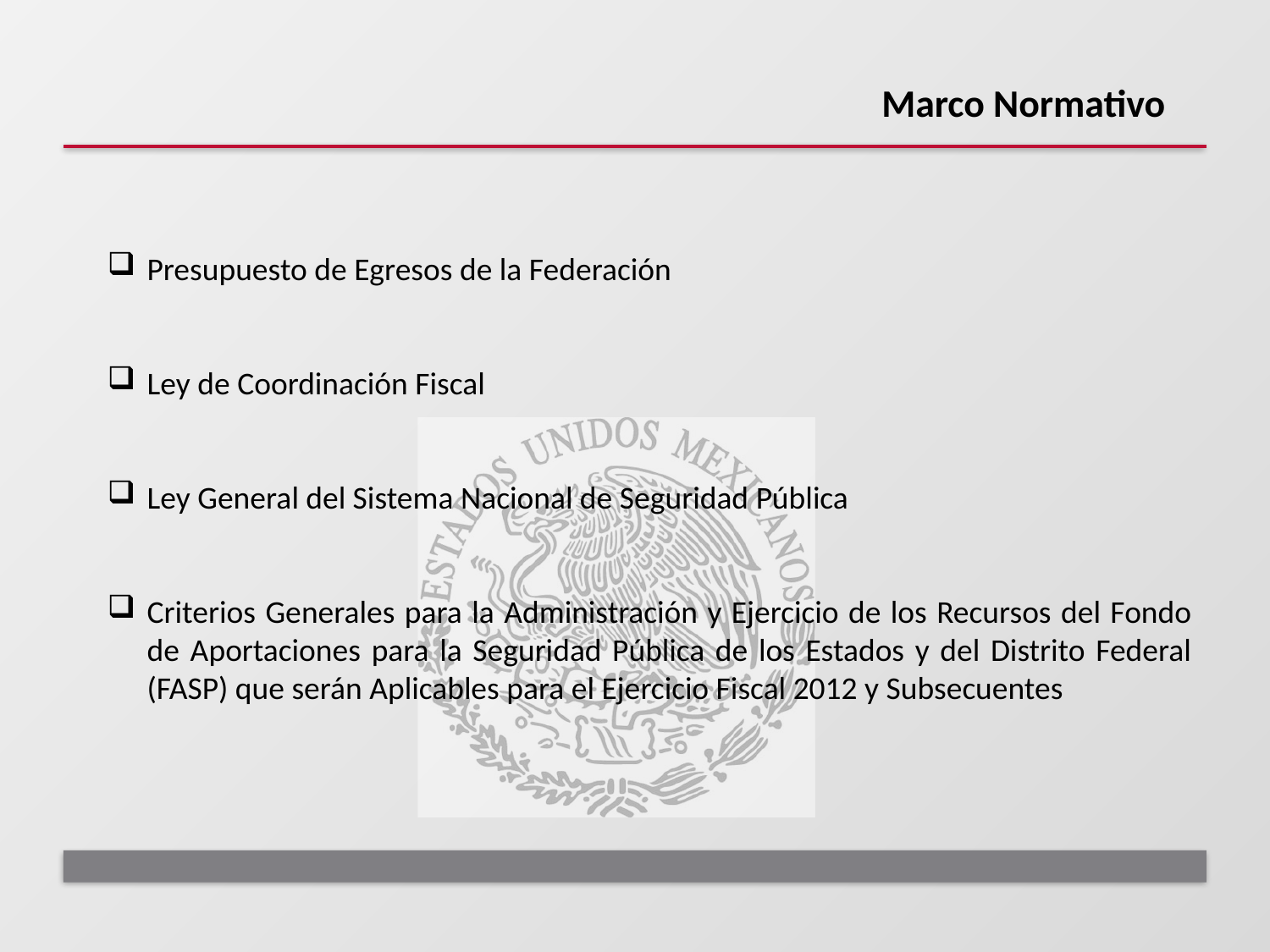

Marco Normativo

Presupuesto de Egresos de la Federación

Ley de Coordinación Fiscal

Ley General del Sistema Nacional de Seguridad Pública

Criterios Generales para la Administración y Ejercicio de los Recursos del Fondo de Aportaciones para la Seguridad Pública de los Estados y del Distrito Federal (FASP) que serán Aplicables para el Ejercicio Fiscal 2012 y Subsecuentes